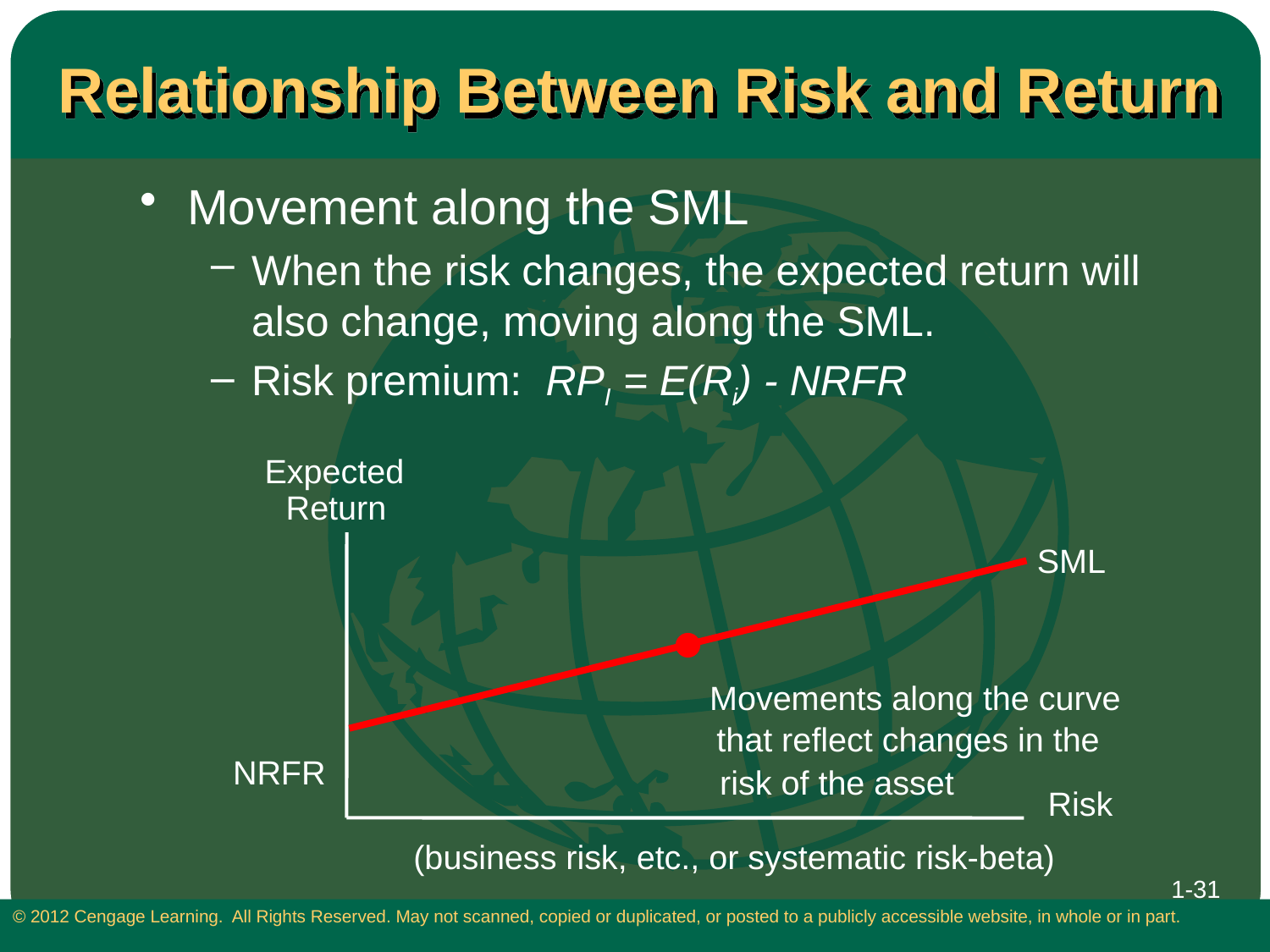

# Relationship Between Risk and Return
Movement along the SML
When the risk changes, the expected return will also change, moving along the SML.
Risk premium:  RPI = E(Ri) - NRFR

Expected

Return

SML

Movements along the curve
that reflect changes in the
NRFR
risk of the asset
Risk

(business risk, etc., or systematic risk-beta)
1-31
© 2012 Cengage Learning.  All Rights Reserved. May not scanned, copied or duplicated, or posted to a publicly accessible website, in whole or in part.